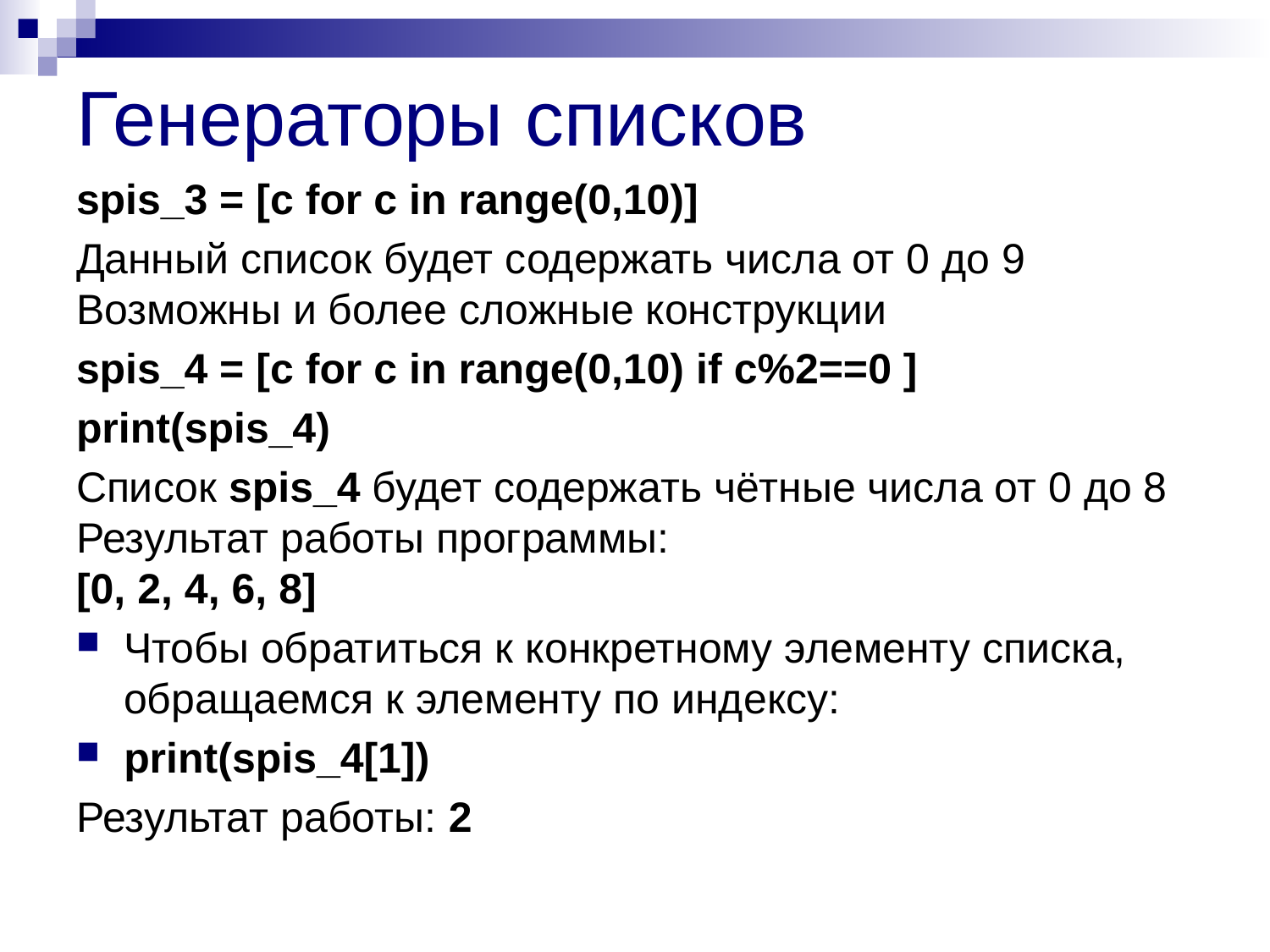

# Генераторы списков
spis_3 = [c for c in range(0,10)]
Данный список будет содержать числа от 0 до 9 Возможны и более сложные конструкции
spis_4 = [c for c in range(0,10) if c%2==0 ]
print(spis_4)
Список spis_4 будет содержать чётные числа от 0 до 8
Результат работы программы:
[0, 2, 4, 6, 8]
Чтобы обратиться к конкретному элементу списка,  обращаемся к элементу по индексу:
print(spis_4[1])
Результат работы: 2